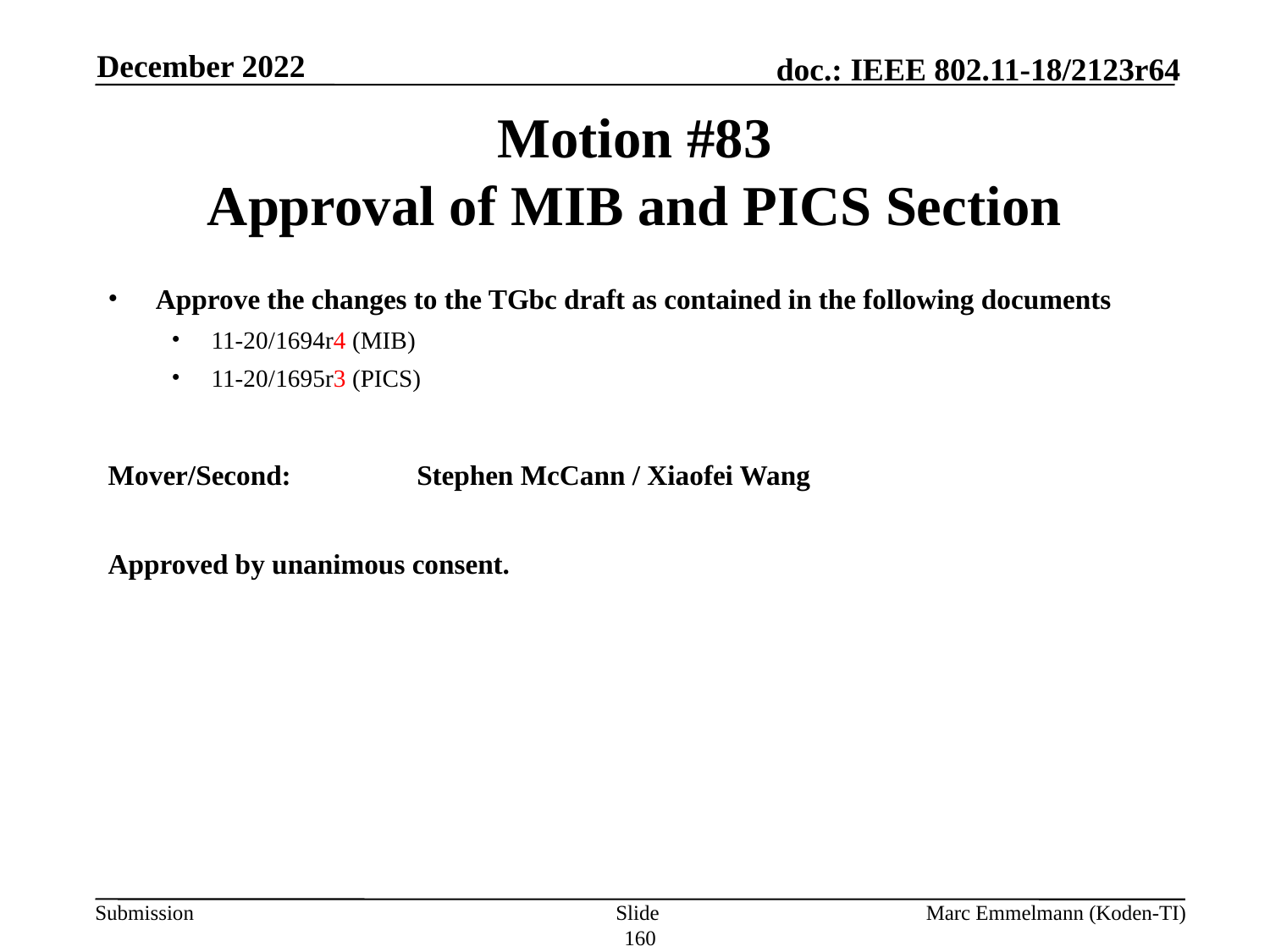

December 2022
# Motion #83 Approval of MIB and PICS Section
Approve the changes to the TGbc draft as contained in the following documents
11-20/1694r4 (MIB)
11-20/1695r3 (PICS)

Mover/Second:	 Stephen McCann / Xiaofei Wang

Approved by unanimous consent.
Slide 160
Marc Emmelmann (Koden-TI)